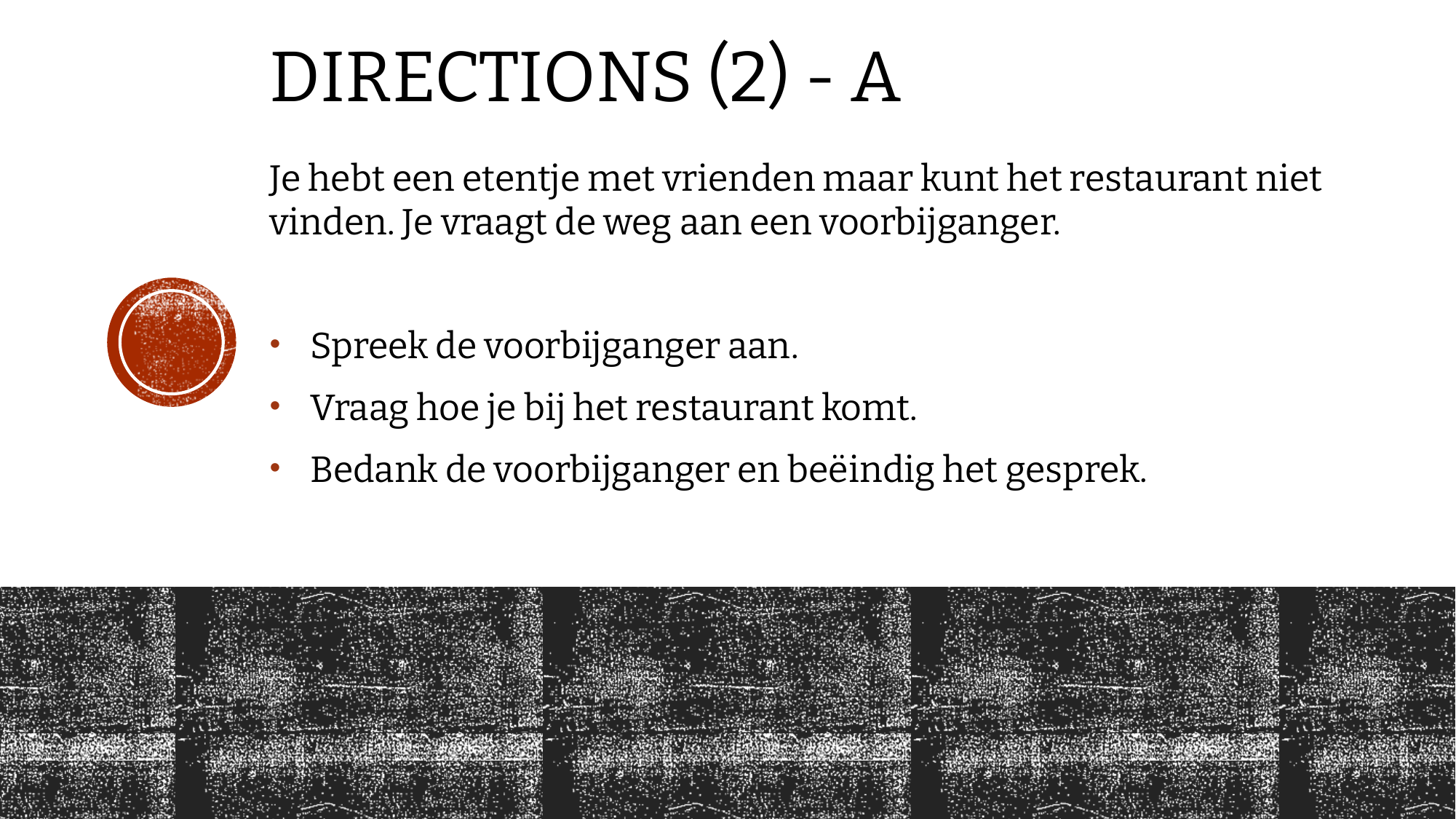

# Directions (2) - A
Je hebt een etentje met vrienden maar kunt het restaurant niet vinden. Je vraagt de weg aan een voorbijganger.

Spreek de voorbijganger aan.
Vraag hoe je bij het restaurant komt.
Bedank de voorbijganger en beëindig het gesprek.